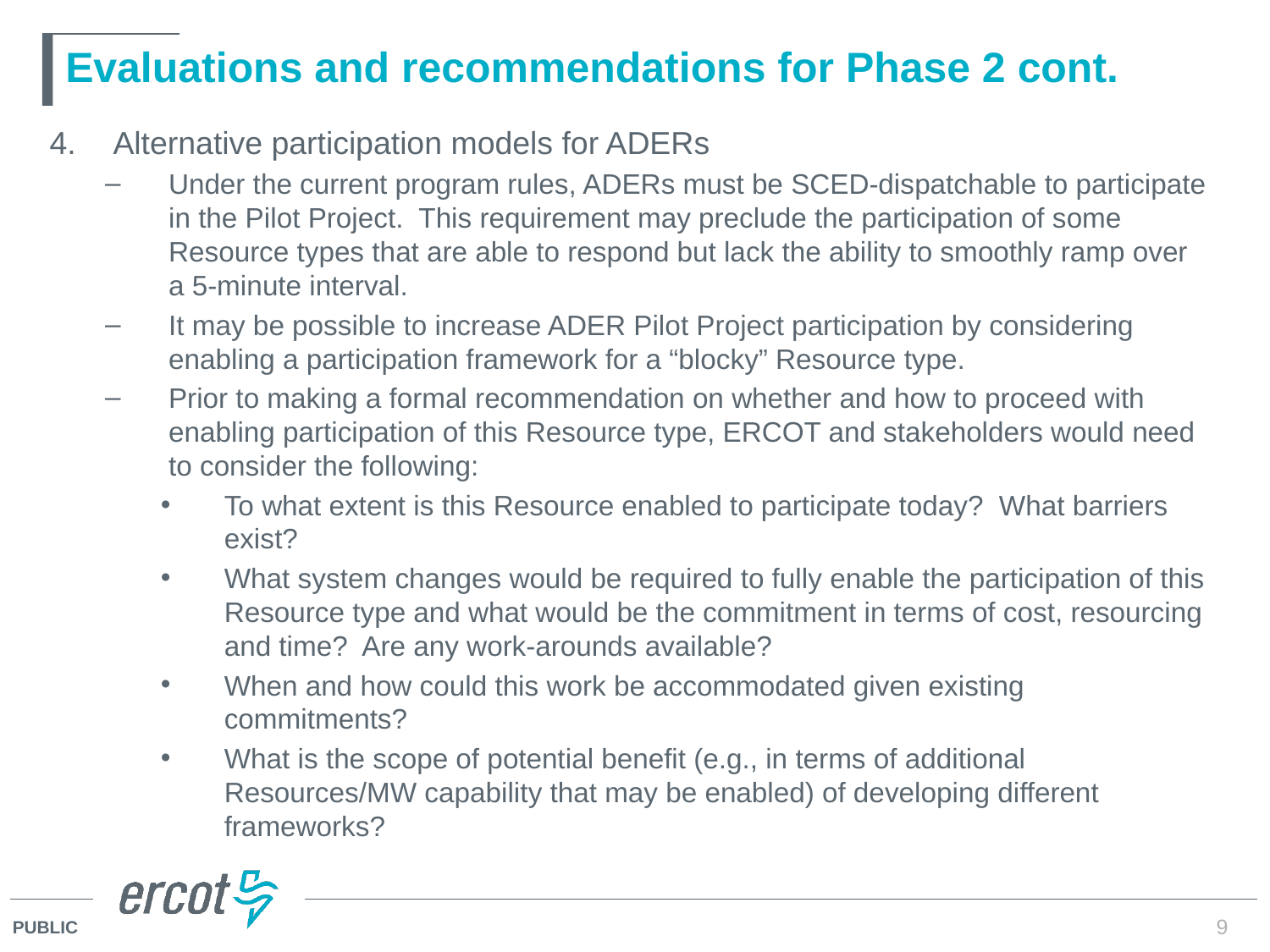

# Evaluations and recommendations for Phase 2 cont.
Alternative participation models for ADERs
Under the current program rules, ADERs must be SCED-dispatchable to participate in the Pilot Project.  This requirement may preclude the participation of some Resource types that are able to respond but lack the ability to smoothly ramp over a 5-minute interval.
It may be possible to increase ADER Pilot Project participation by considering enabling a participation framework for a “blocky” Resource type.
Prior to making a formal recommendation on whether and how to proceed with enabling participation of this Resource type, ERCOT and stakeholders would need to consider the following:
To what extent is this Resource enabled to participate today?  What barriers exist?
What system changes would be required to fully enable the participation of this Resource type and what would be the commitment in terms of cost, resourcing and time?  Are any work-arounds available?
When and how could this work be accommodated given existing commitments?
What is the scope of potential benefit (e.g., in terms of additional Resources/MW capability that may be enabled) of developing different frameworks?

9